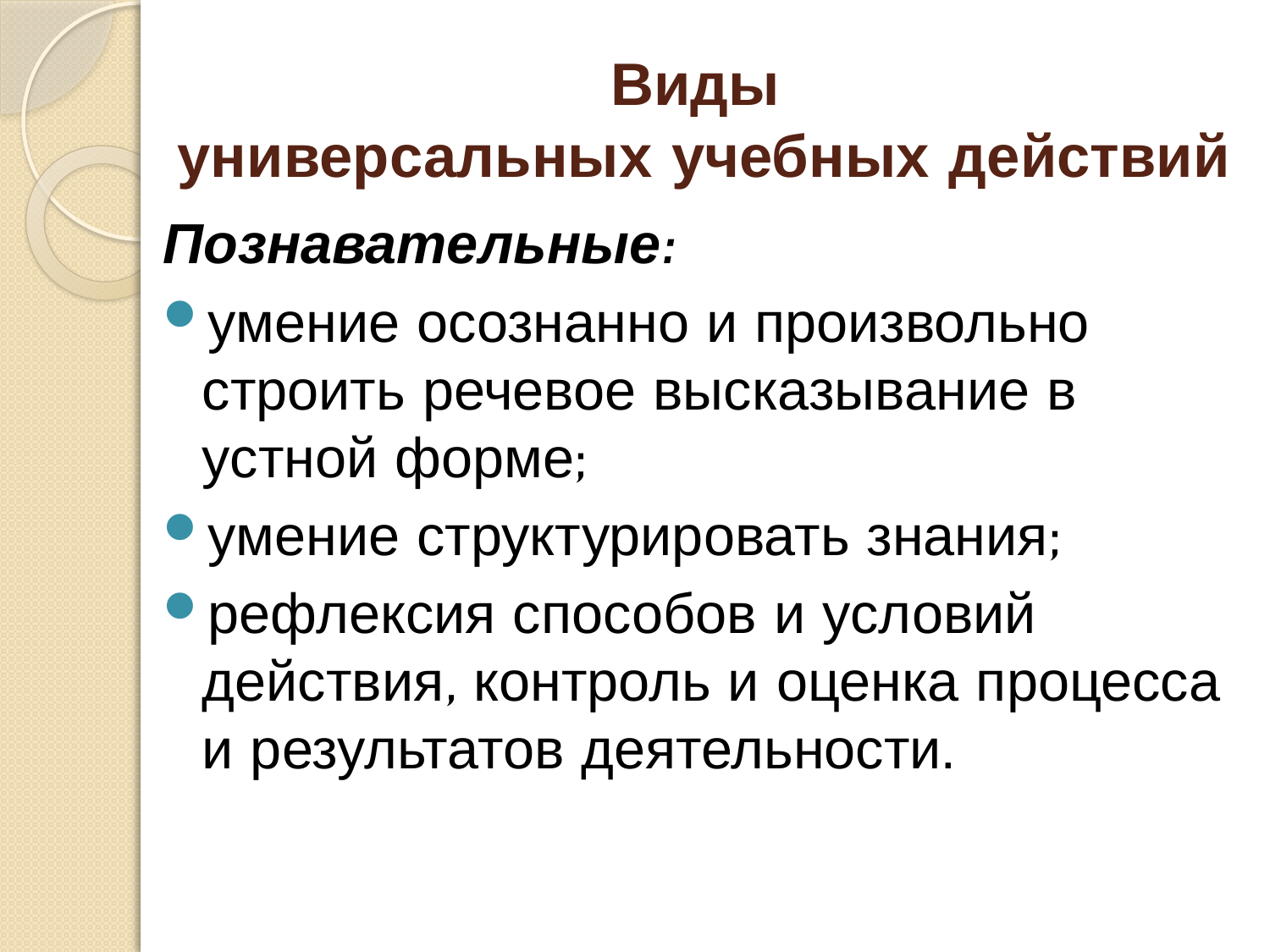

# Виды универсальных учебных действий
Познавательные:
умение осознанно и произвольно строить речевое высказывание в устной форме;
умение структурировать знания;
рефлексия способов и условий действия, контроль и оценка процесса и результатов деятельности.